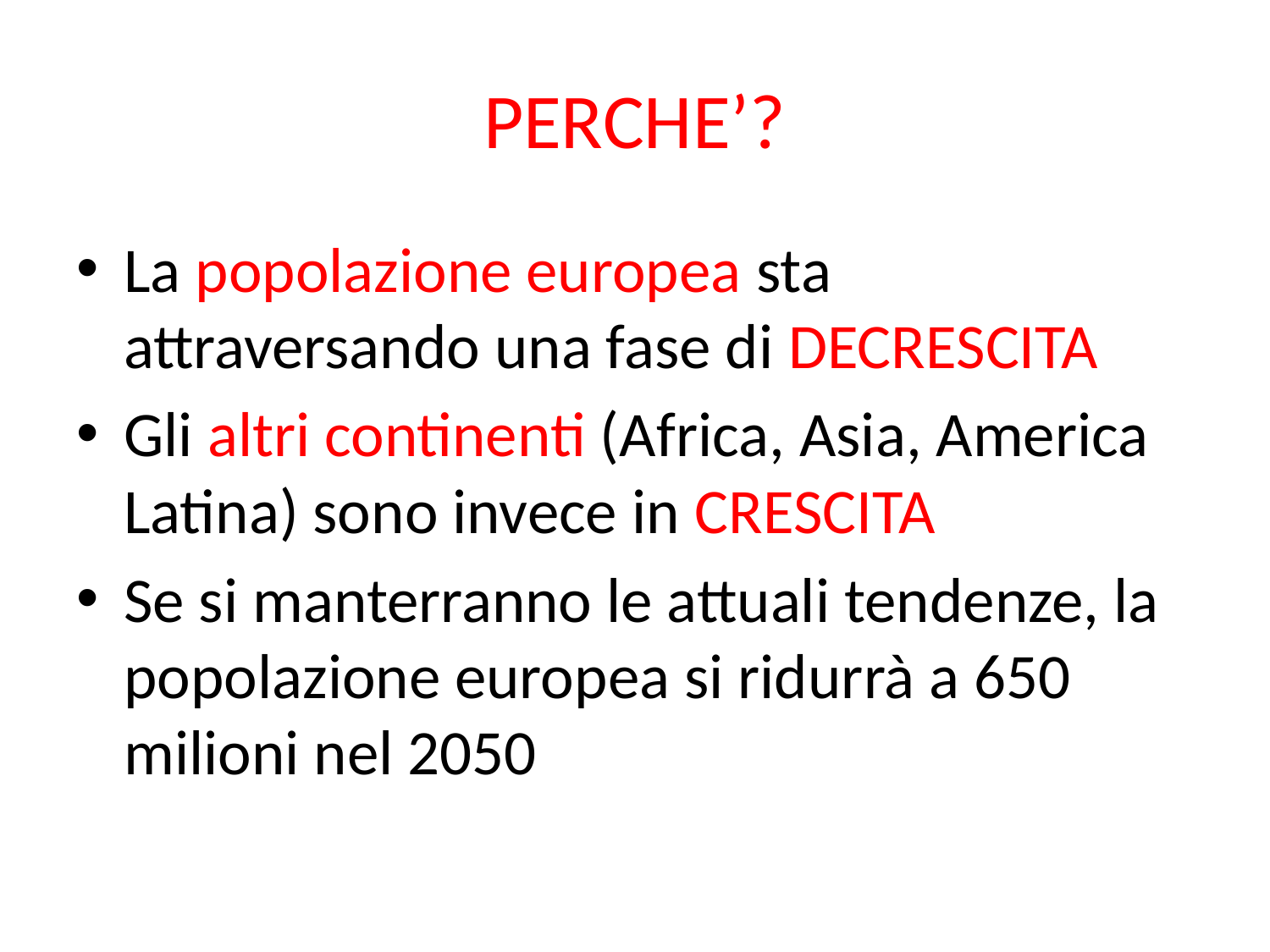

# PERCHE’?
La popolazione europea sta attraversando una fase di DECRESCITA
Gli altri continenti (Africa, Asia, America Latina) sono invece in CRESCITA
Se si manterranno le attuali tendenze, la popolazione europea si ridurrà a 650 milioni nel 2050